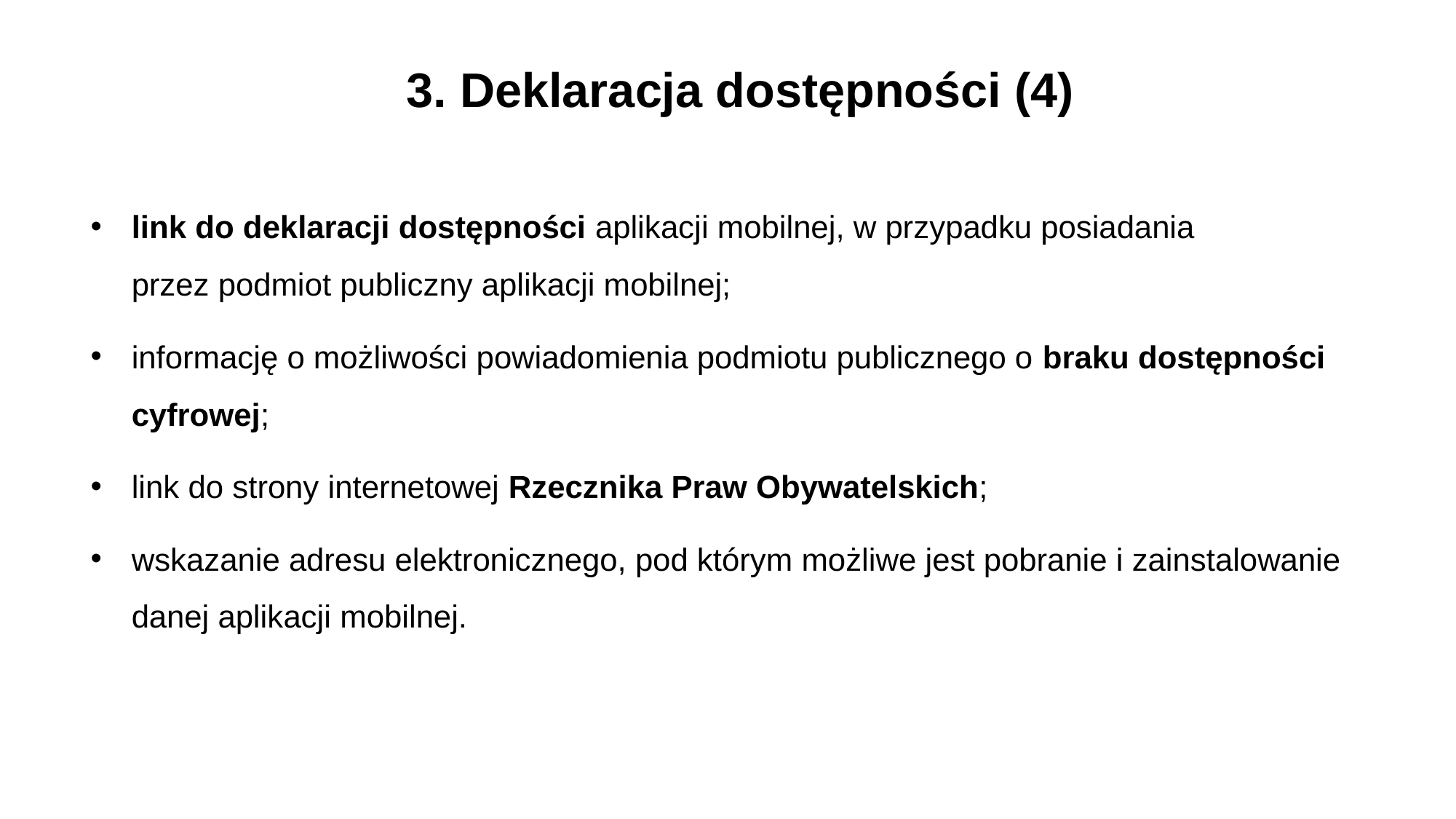

3. Deklaracja dostępności (4)
link do deklaracji dostępności aplikacji mobilnej, w przypadku posiadania
przez podmiot publiczny aplikacji mobilnej;
informację o możliwości powiadomienia podmiotu publicznego o braku dostępności cyfrowej;
link do strony internetowej Rzecznika Praw Obywatelskich;
wskazanie adresu elektronicznego, pod którym możliwe jest pobranie i zainstalowanie danej aplikacji mobilnej.